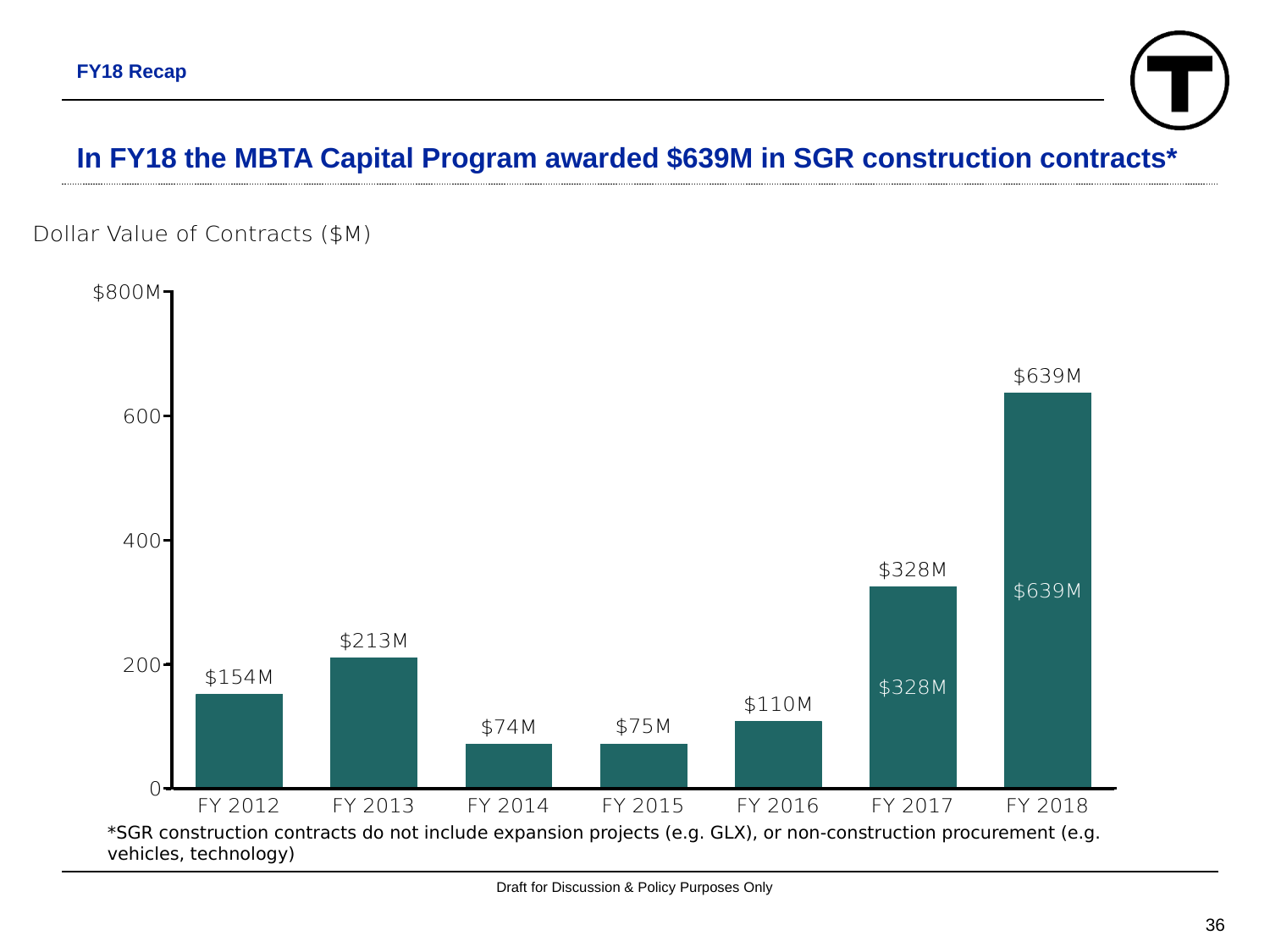

FY18 Recap
# In FY18 the MBTA Capital Program awarded $639M in SGR construction contracts*

*SGR construction contracts do not include expansion projects (e.g. GLX), or non-construction procurement (e.g. vehicles, technology)